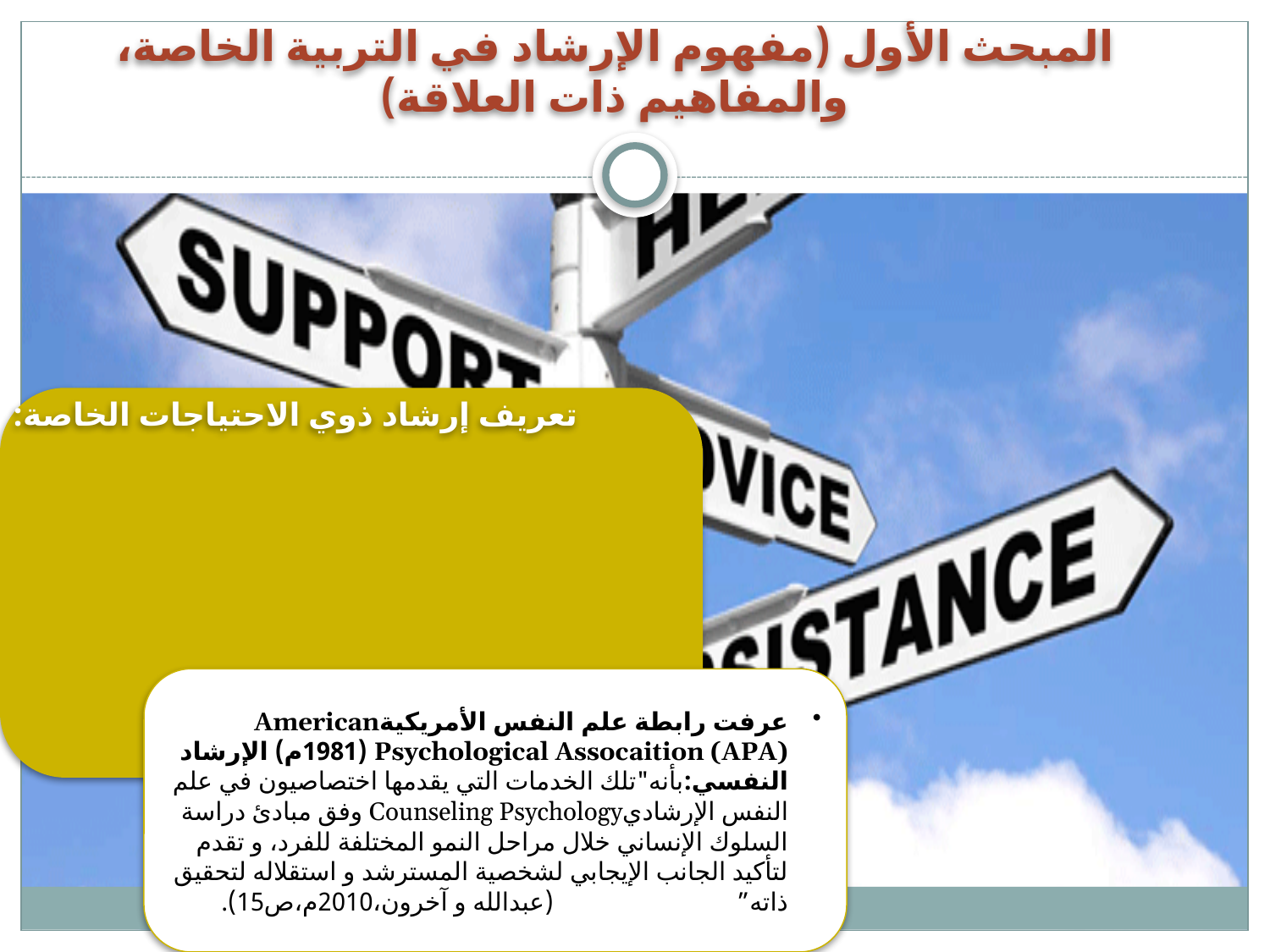

المبحث الأول (مفهوم الإرشاد في التربية الخاصة، والمفاهيم ذات العلاقة)